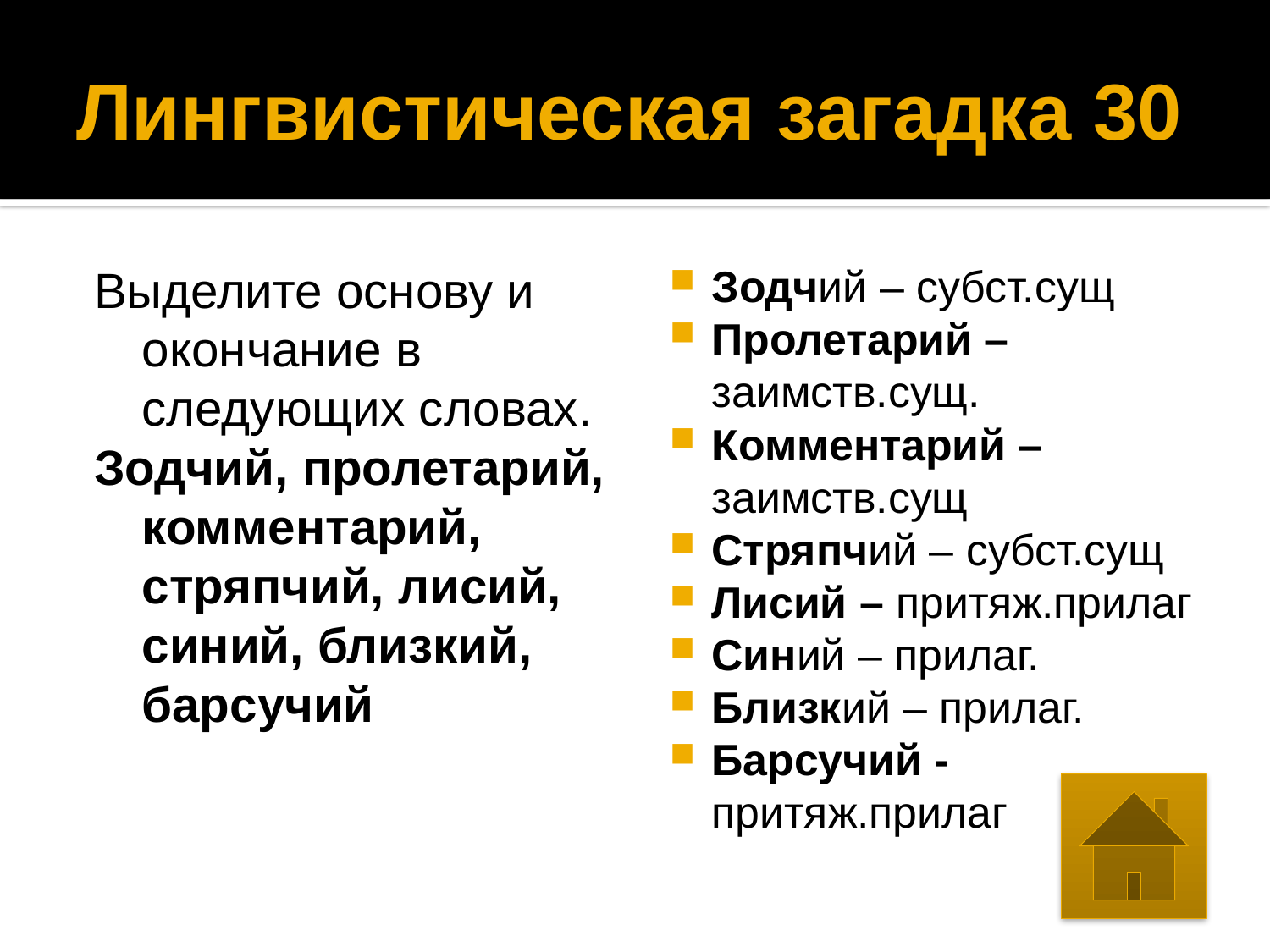

# Лингвистическая загадка 30
Выделите основу и окончание в следующих словах.
Зодчий, пролетарий, комментарий, стряпчий, лисий, синий, близкий, барсучий
Зодчий – субст.сущ
Пролетарий – заимств.сущ.
Комментарий – заимств.сущ
Стряпчий – субст.сущ
Лисий – притяж.прилаг
Синий – прилаг.
Близкий – прилаг.
Барсучий - притяж.прилаг